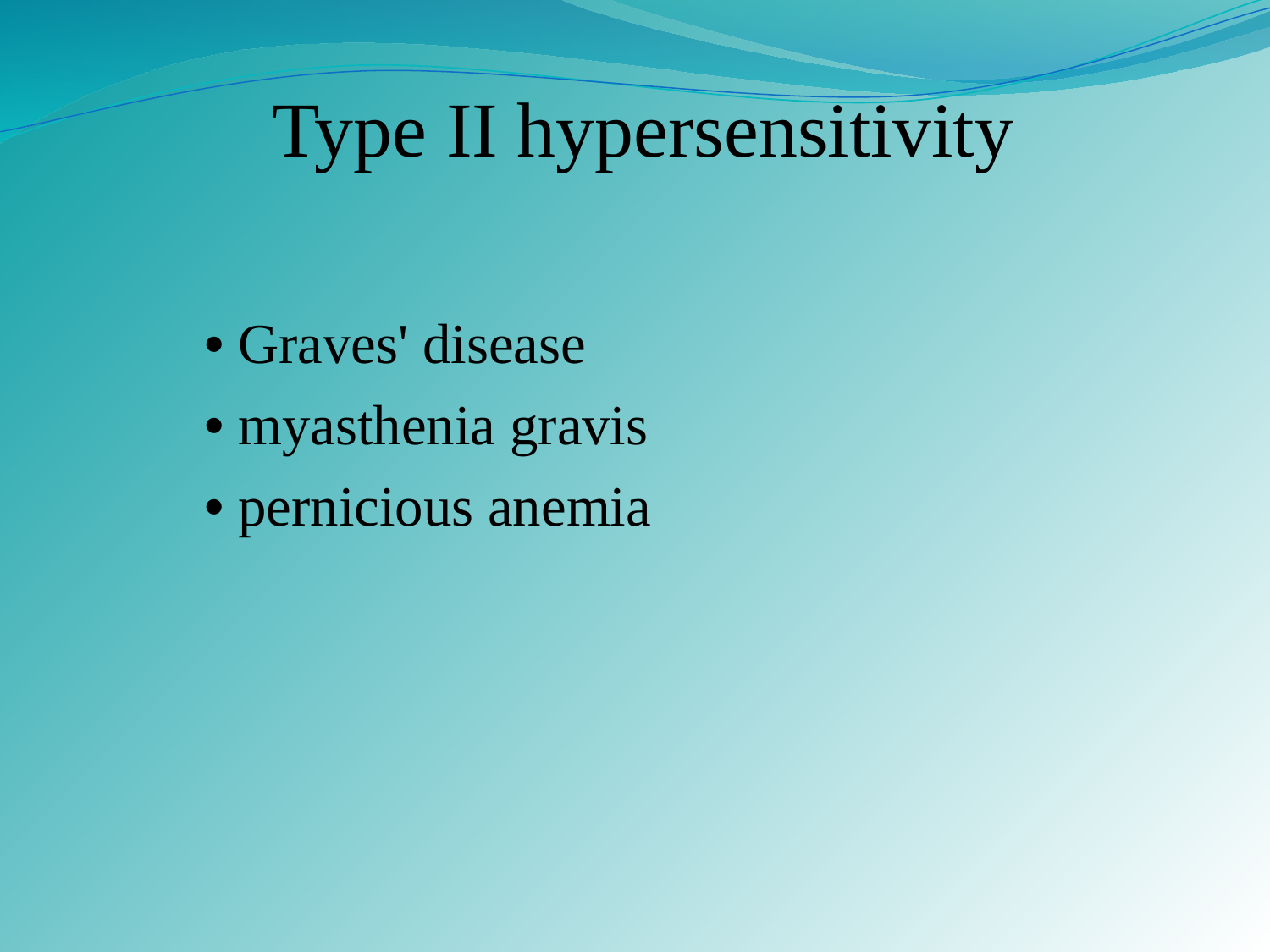

Type II hypersensitivity
• Graves' disease
• myasthenia gravis

• pernicious anemia